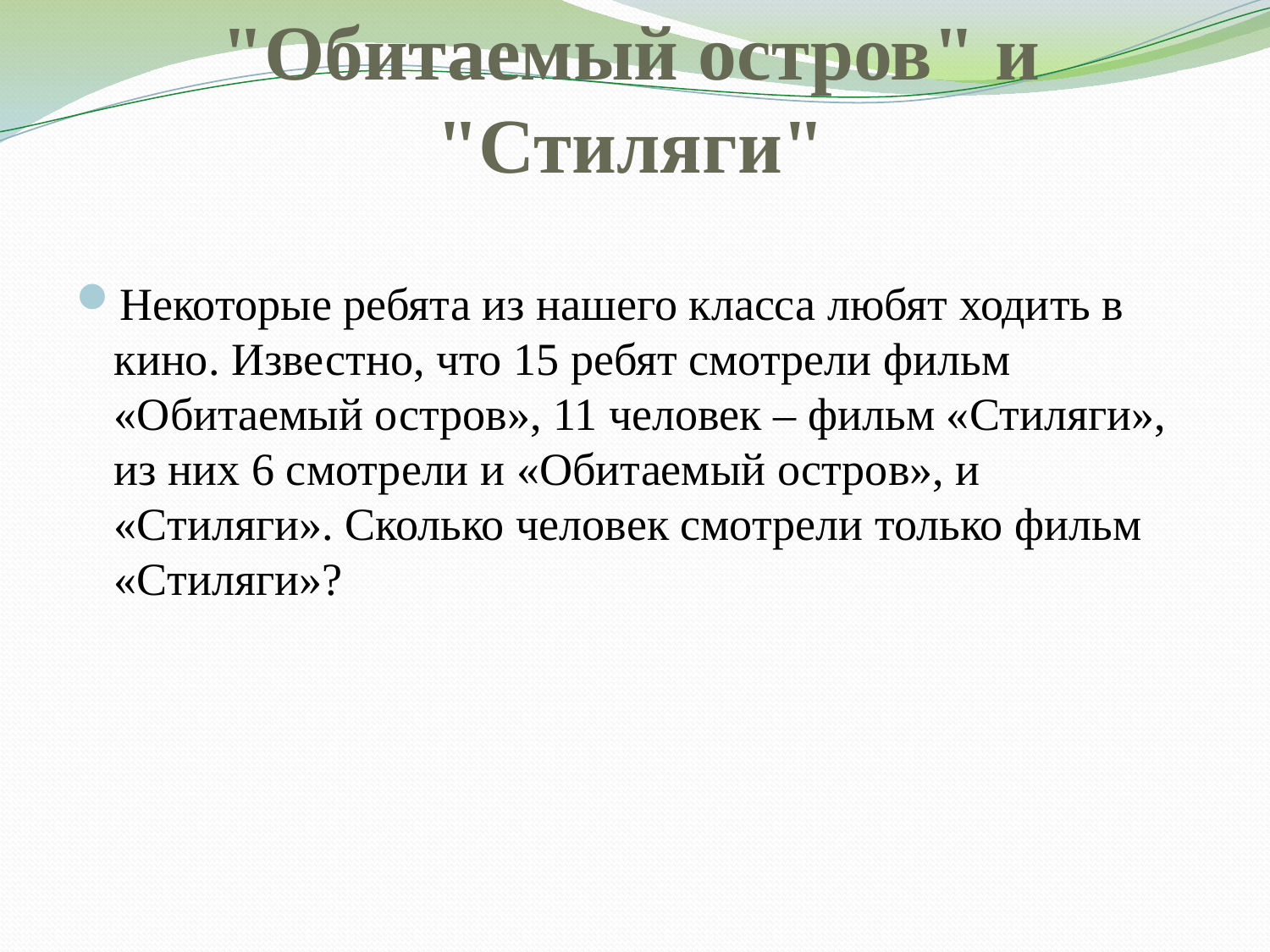

# "Обитаемый остров" и "Стиляги"
Некоторые ребята из нашего класса любят ходить в кино. Известно, что 15 ребят смотрели фильм «Обитаемый остров», 11 человек – фильм «Стиляги», из них 6 смотрели и «Обитаемый остров», и «Стиляги». Сколько человек смотрели только фильм «Стиляги»?